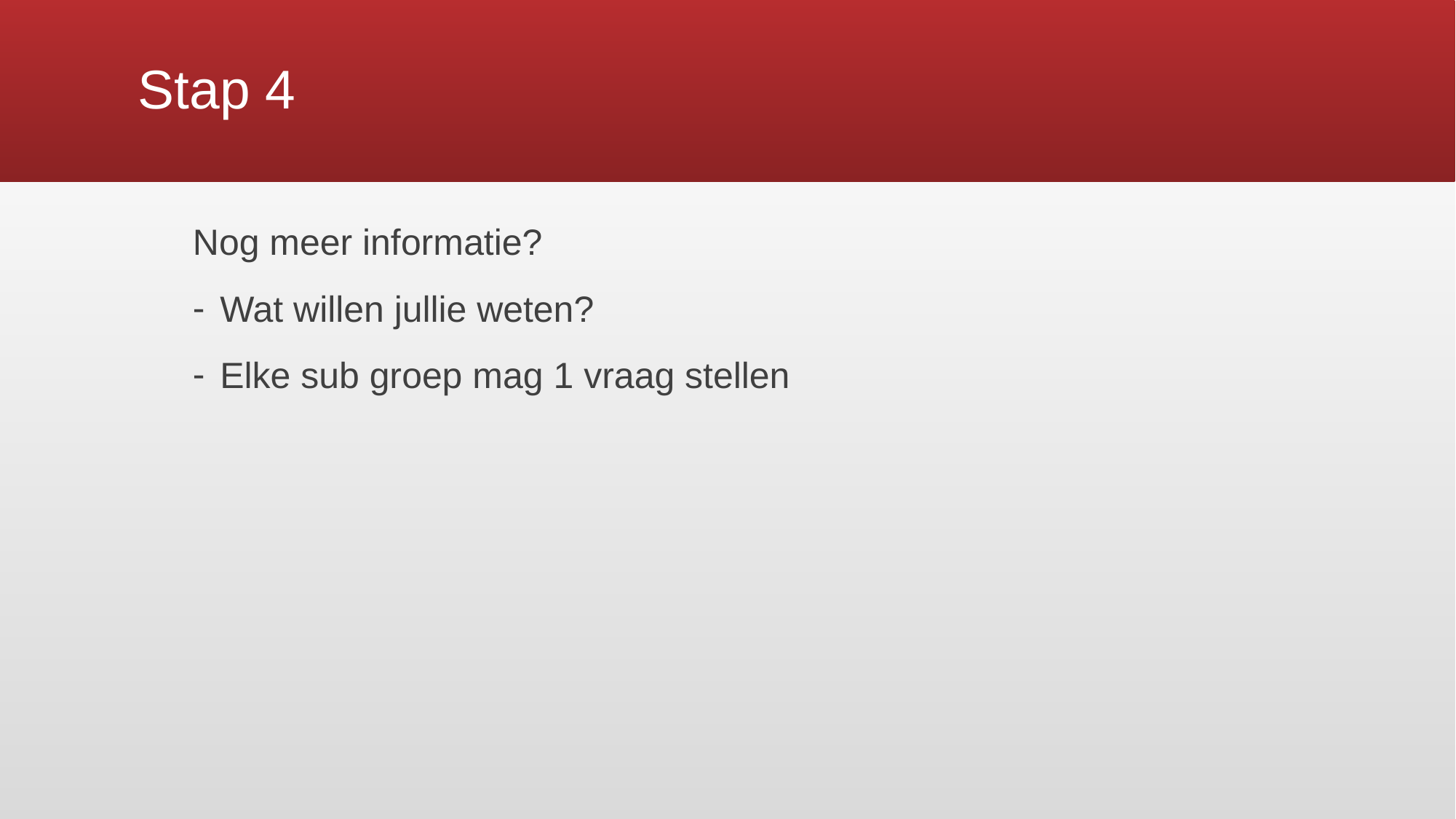

# Stap 4
Nog meer informatie?
Wat willen jullie weten?
Elke sub groep mag 1 vraag stellen